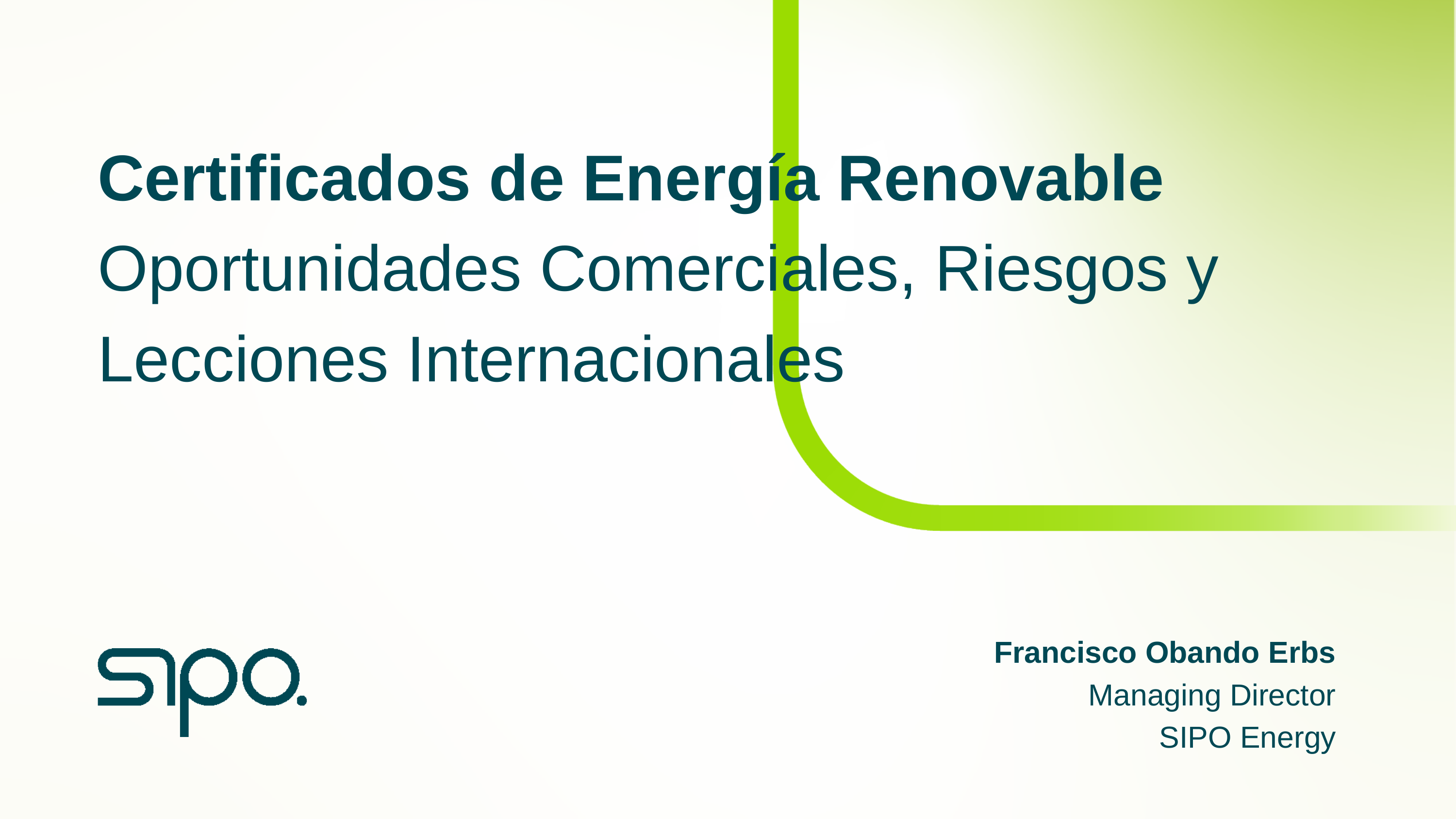

Certificados de Energía Renovable
Oportunidades Comerciales, Riesgos y Lecciones Internacionales
Francisco Obando Erbs
Managing Director
SIPO Energy